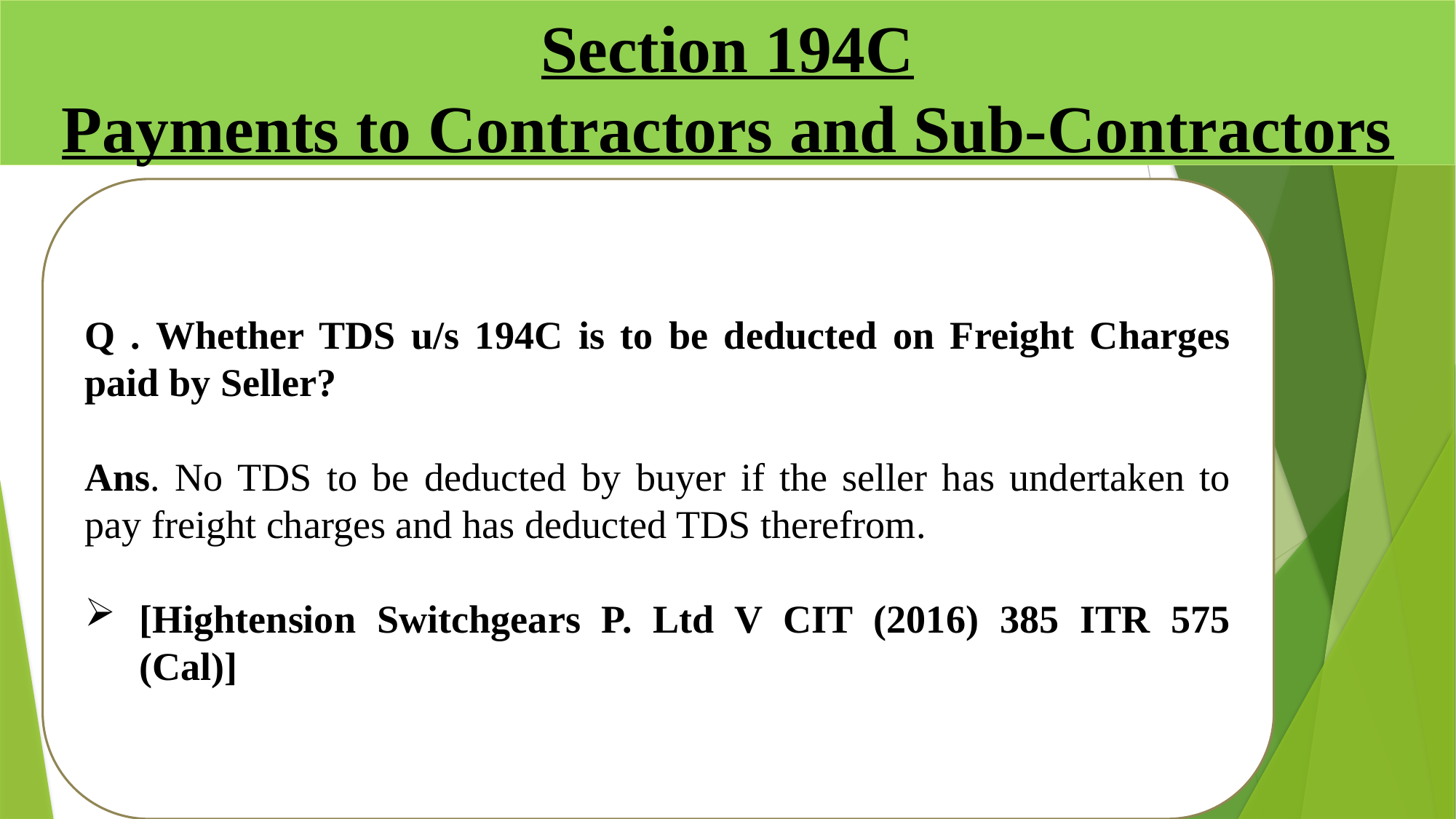

# Section 194C Payments to Contractors and Sub-Contractors
Q . Whether TDS u/s 194C is to be deducted on Freight Charges paid by Seller?

Ans. No TDS to be deducted by buyer if the seller has undertaken to pay freight charges and has deducted TDS therefrom.

[Hightension Switchgears P. Ltd V CIT (2016) 385 ITR 575 (Cal)]